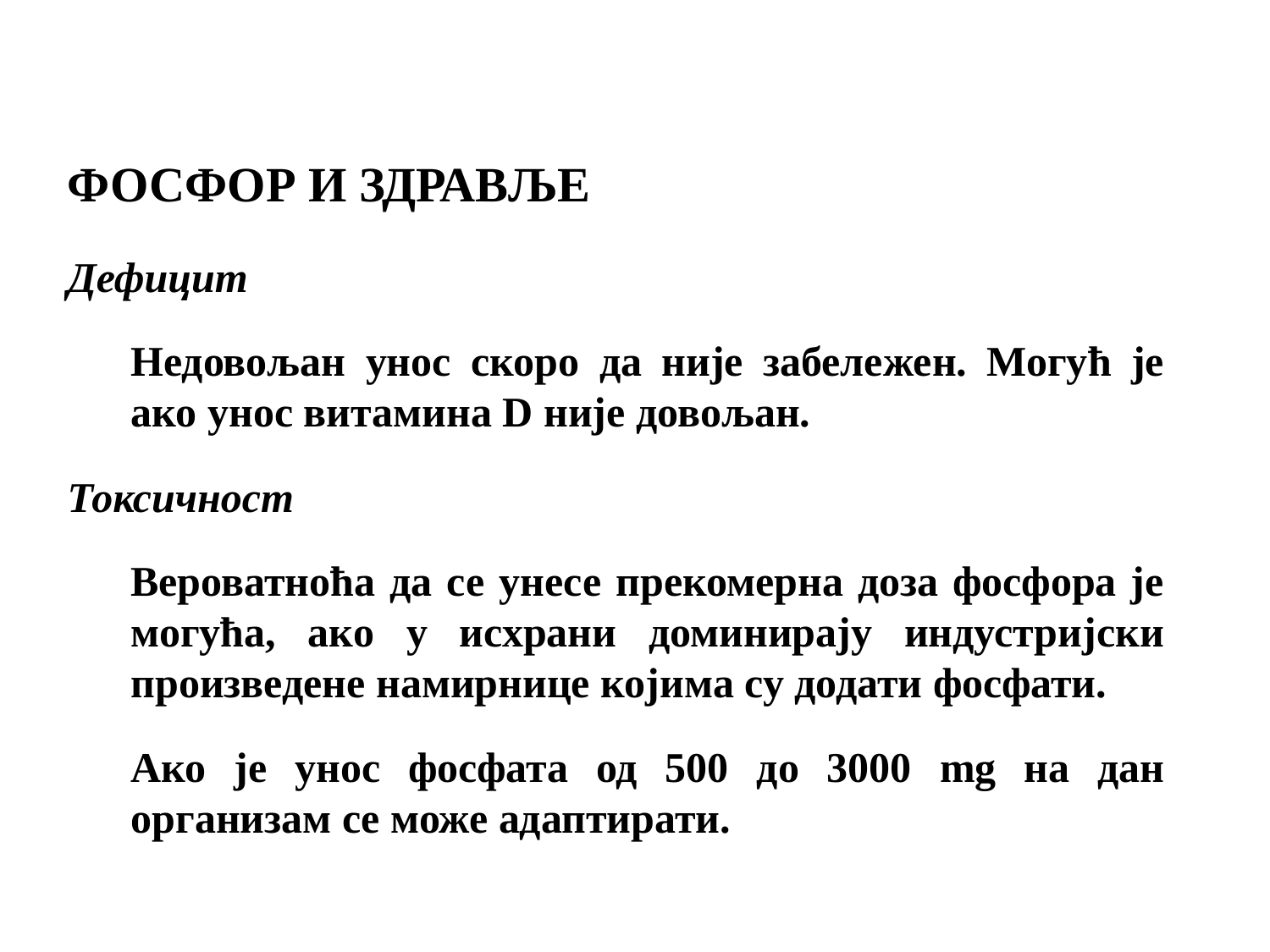

ФОСФОР И ЗДРАВЉЕ

Дефицит

Недовољан унос скоро да није забележен. Могућ је ако унос витамина D није довољан.

Токсичност

Вероватноћа да се унесе прекомерна доза фосфора је могућа, ако у исхрани доминирају индустријски произведене намирнице којима су додати фосфати.

Ако је унос фосфата од 500 до 3000 mg на дан организам се може адаптирати.